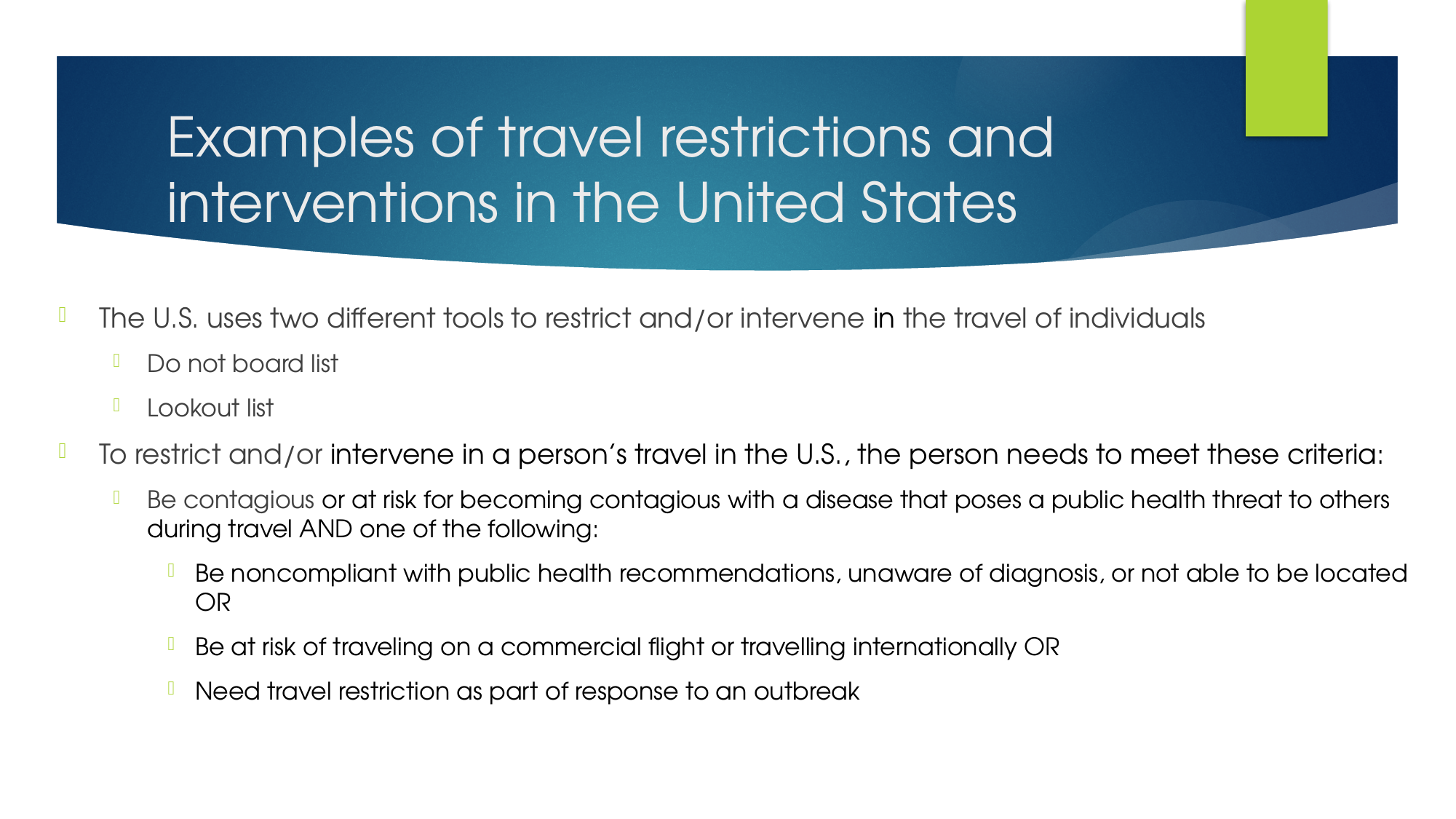

6
Examples of travel restrictions and interventions in the United States
The U.S. uses two different tools to restrict and/or intervene in the travel of individuals
Do not board list
Lookout list
To restrict and/or intervene in a person’s travel in the U.S., the person needs to meet these criteria:
Be contagious or at risk for becoming contagious with a disease that poses a public health threat to others during travel AND one of the following:
Be noncompliant with public health recommendations, unaware of diagnosis, or not able to be located OR
Be at risk of traveling on a commercial flight or travelling internationally OR
Need travel restriction as part of response to an outbreak